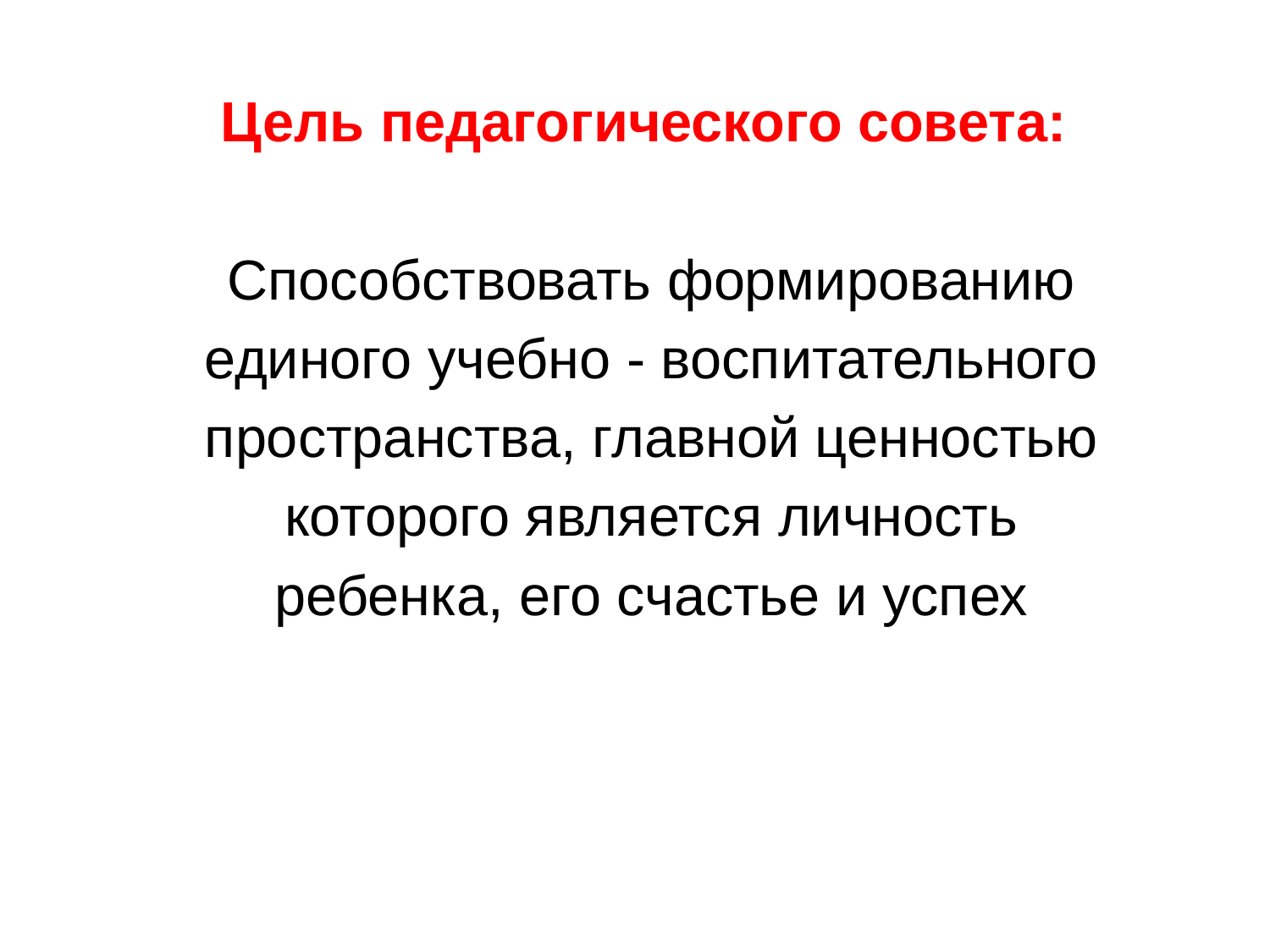

Цель педагогического совета:

Способствовать формированию
единого учебно - воспитательного
пространства, главной ценностью
которого является личность
ребенка, его счастье и успех